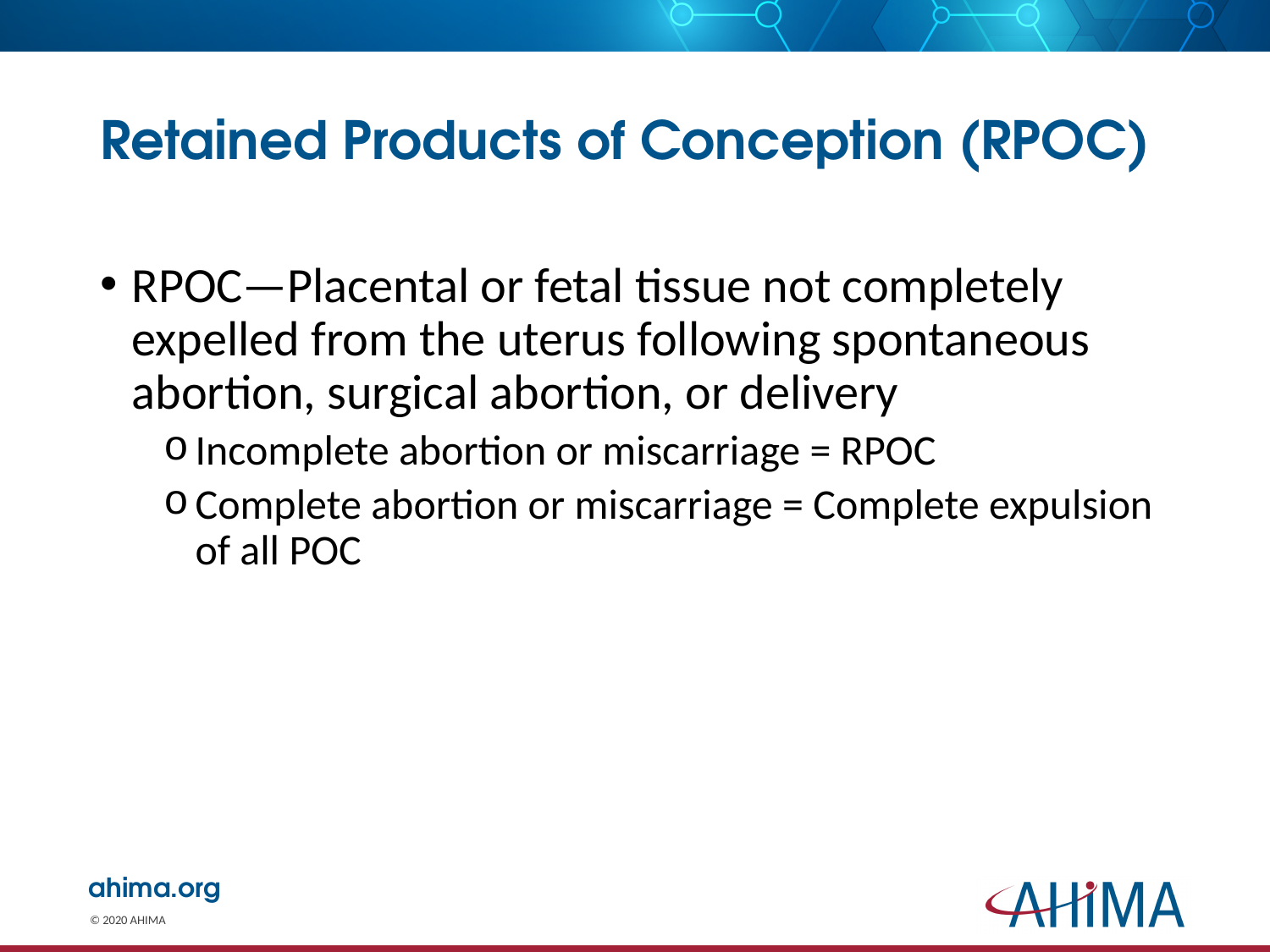

# Retained Products of Conception (RPOC)
RPOC—Placental or fetal tissue not completely expelled from the uterus following spontaneous abortion, surgical abortion, or delivery
Incomplete abortion or miscarriage = RPOC
Complete abortion or miscarriage = Complete expulsion of all POC